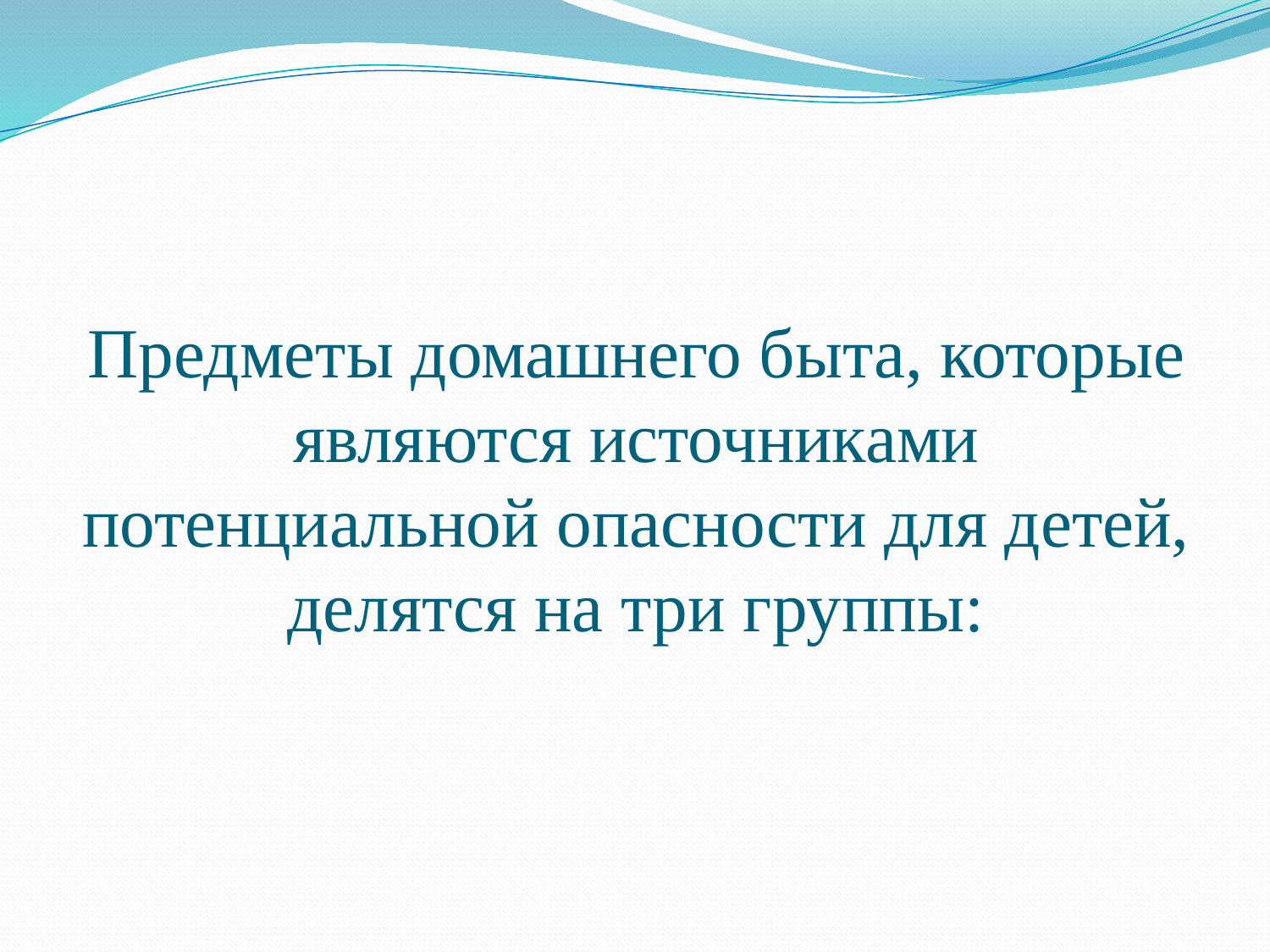

# Предметы домашнего быта, которые являются источниками потенциальной опасности для детей, делятся на три группы: